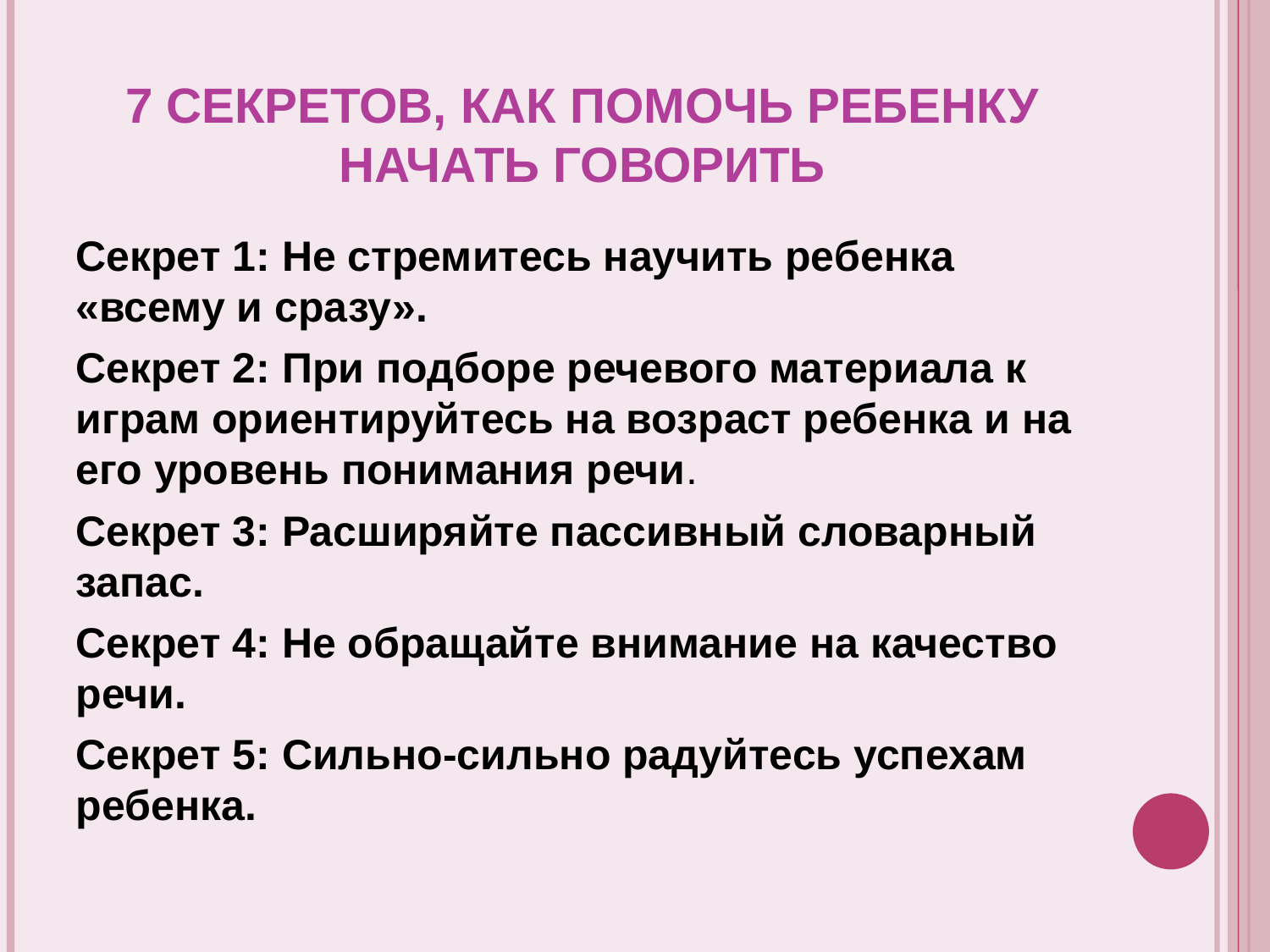

# 7 секретов, как помочь ребенку начать говорить
Секрет 1: Не стремитесь научить ребенка «всему и сразу».
Секрет 2: При подборе речевого материала к играм ориентируйтесь на возраст ребенка и на его уровень понимания речи.
Секрет 3: Расширяйте пассивный словарный запас.
Секрет 4: Не обращайте внимание на качество речи.
Секрет 5: Сильно-сильно радуйтесь успехам ребенка.